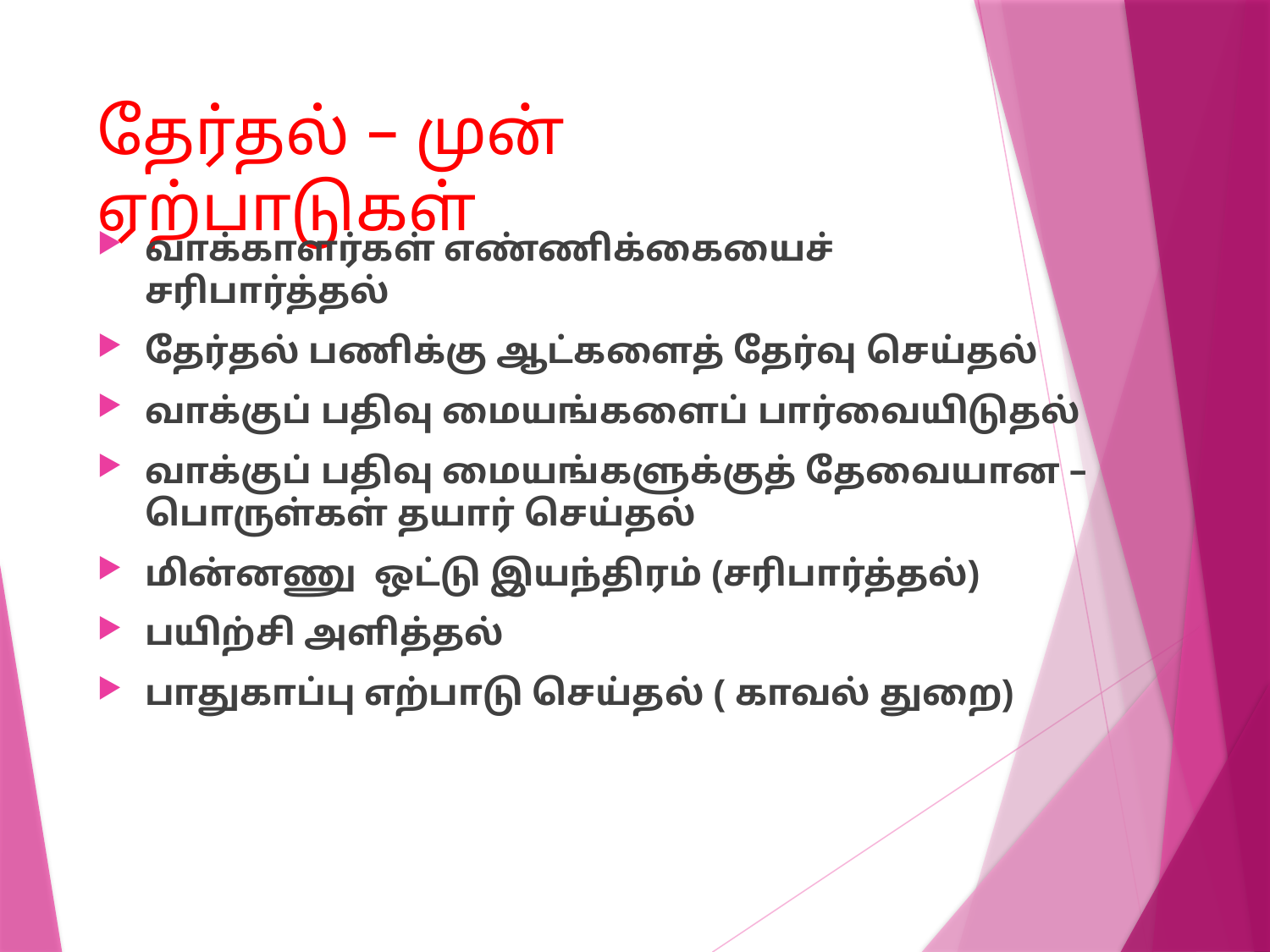

# தேர்தல் – முன் ஏற்பாடுகள்
வாக்காளர்கள் எண்ணிக்கையைச் சரிபார்த்தல்
தேர்தல் பணிக்கு ஆட்களைத் தேர்வு செய்தல்
வாக்குப் பதிவு மையங்களைப் பார்வையிடுதல்
வாக்குப் பதிவு மையங்களுக்குத் தேவையான – பொருள்கள் தயார் செய்தல்
மின்னணு  ஒட்டு இயந்திரம் (சரிபார்த்தல்)
பயிற்சி அளித்தல்
பாதுகாப்பு எற்பாடு செய்தல் ( காவல் துறை)